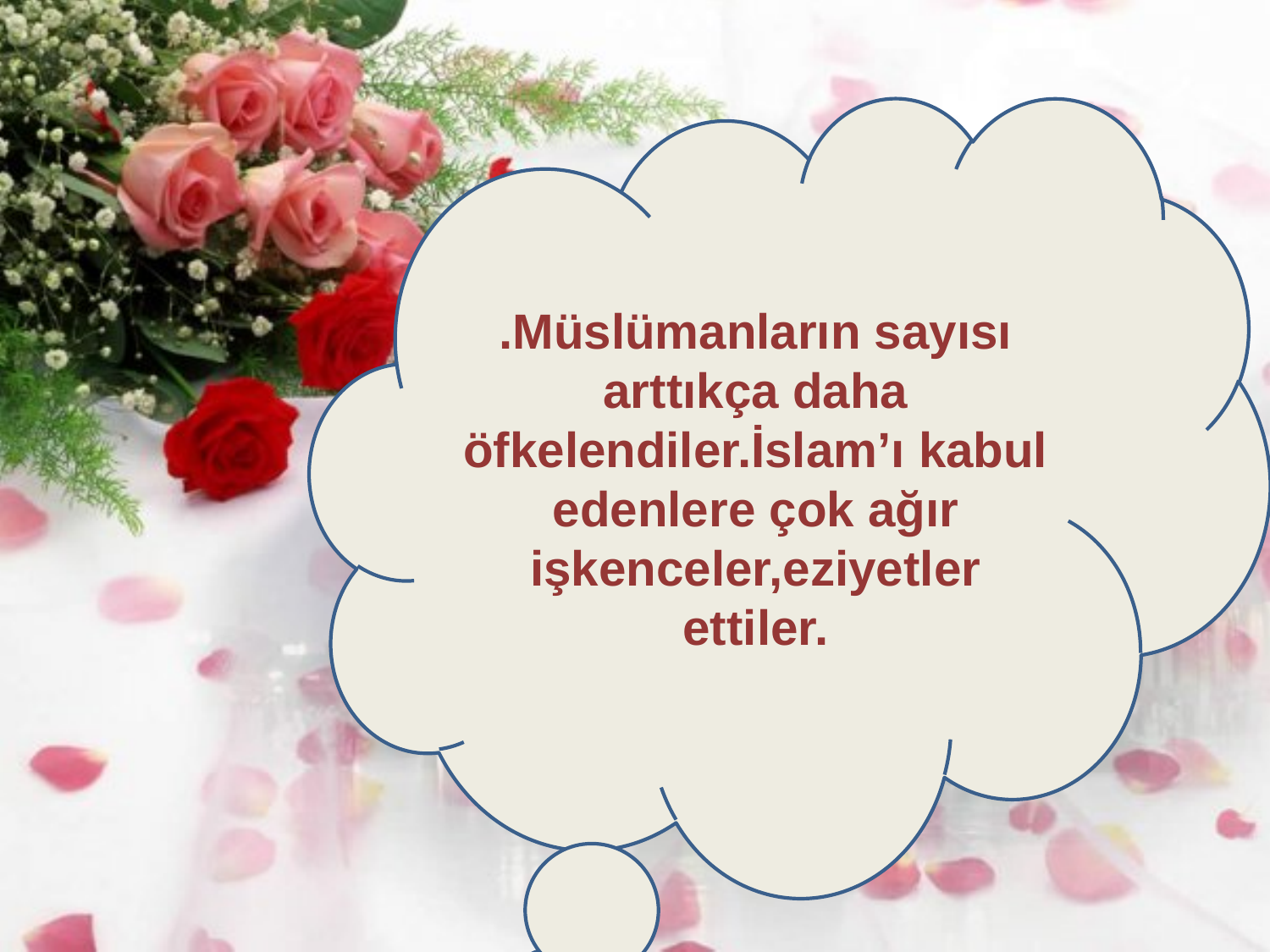

.Müslümanların sayısı arttıkça daha öfkelendiler.İslam’ı kabul edenlere çok ağır işkenceler,eziyetler ettiler.